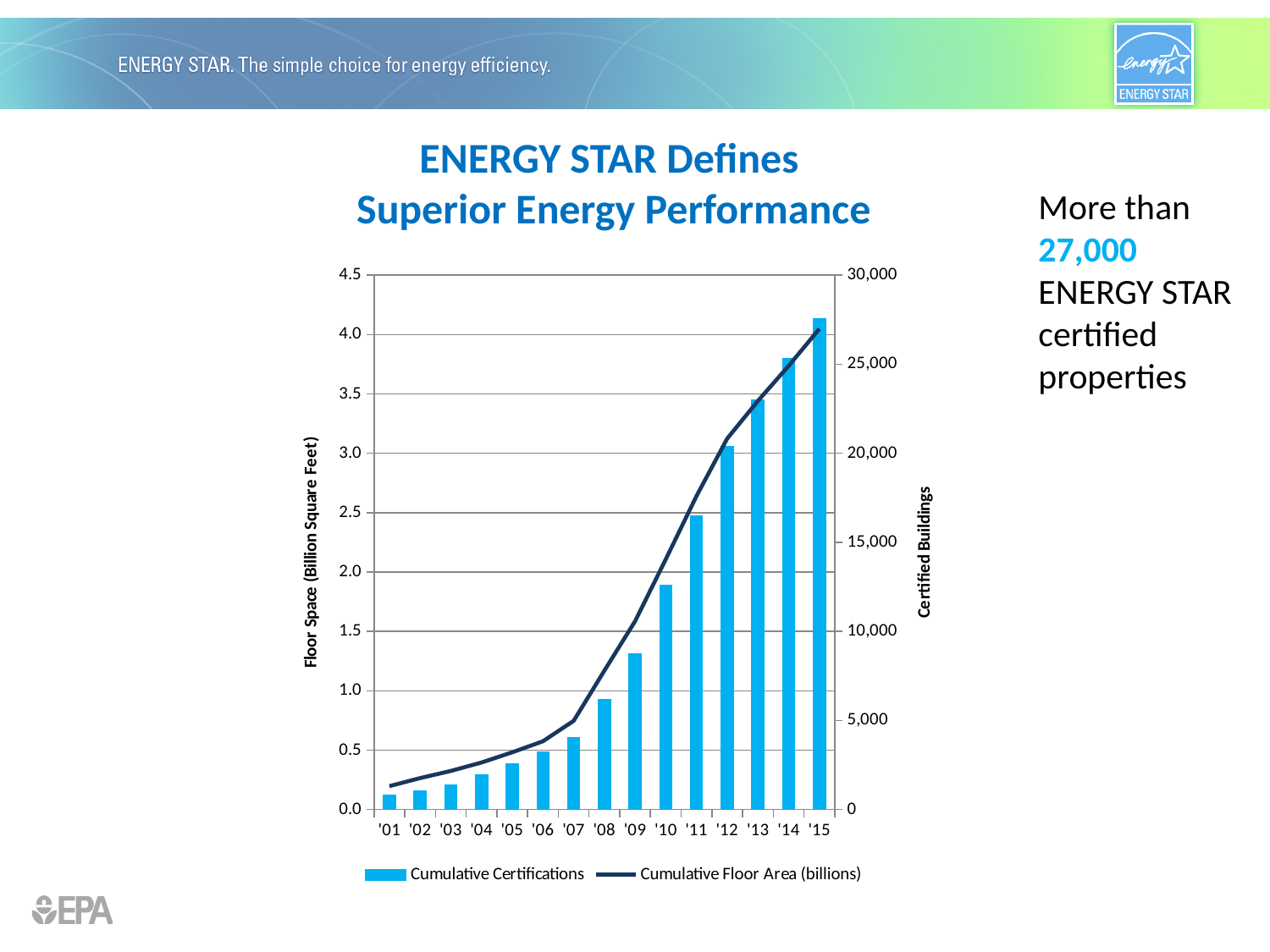

ENERGY STAR Defines
Superior Energy Performance

More than 27,000 ENERGY STAR certified properties

### Chart

| Category | Cumulative Certifications | Cumulative Floor Area (billions) |
|---|---|---|
| '01 | 836.0 | 0.197 |
| '02 | 1075.0 | 0.265 |
| '03 | 1387.0 | 0.325 |
| '04 | 1964.0 | 0.396 |
| '05 | 2585.0 | 0.482 |
| '06 | 3226.0 | 0.575 |
| '07 | 4056.0 | 0.747 |
| '08 | 6205.0 | 1.17 |
| '09 | 8741.0 | 1.585 |
| '10 | 12612.0 | 2.108 |
| '11 | 16484.0 | 2.64 |
| '12 | 20403.0 | 3.124 |
| '13 | 22984.0 | 3.441 |
| '14 | 25340.0 | 3.736 |
| '15 | 27570.0 | 4.048 |